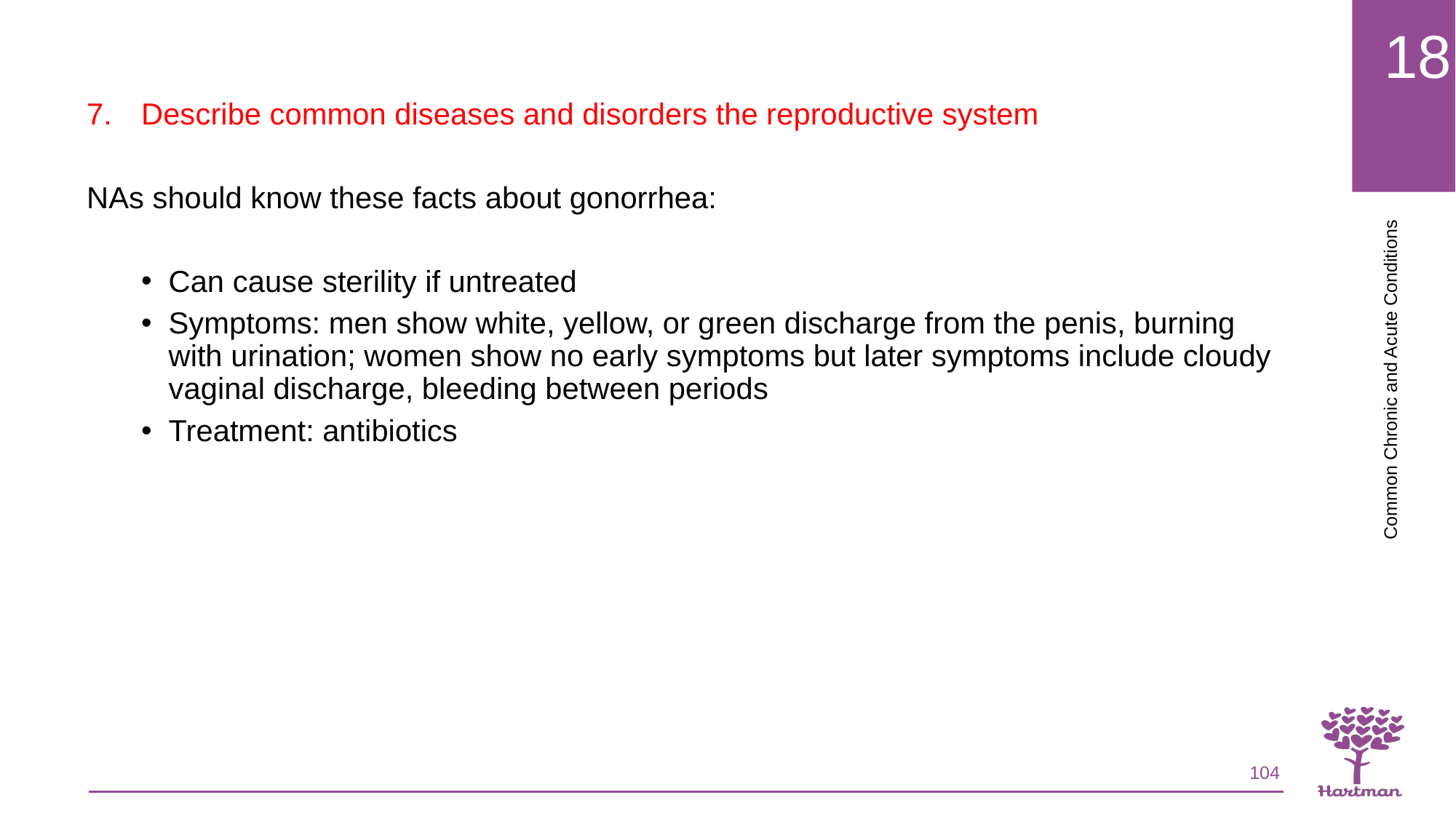

Describe common diseases and disorders the reproductive system

NAs should know these facts about gonorrhea:

Can cause sterility if untreated
Symptoms: men show white, yellow, or green discharge from the penis, burning with urination; women show no early symptoms but later symptoms include cloudy vaginal discharge, bleeding between periods
Treatment: antibiotics

104